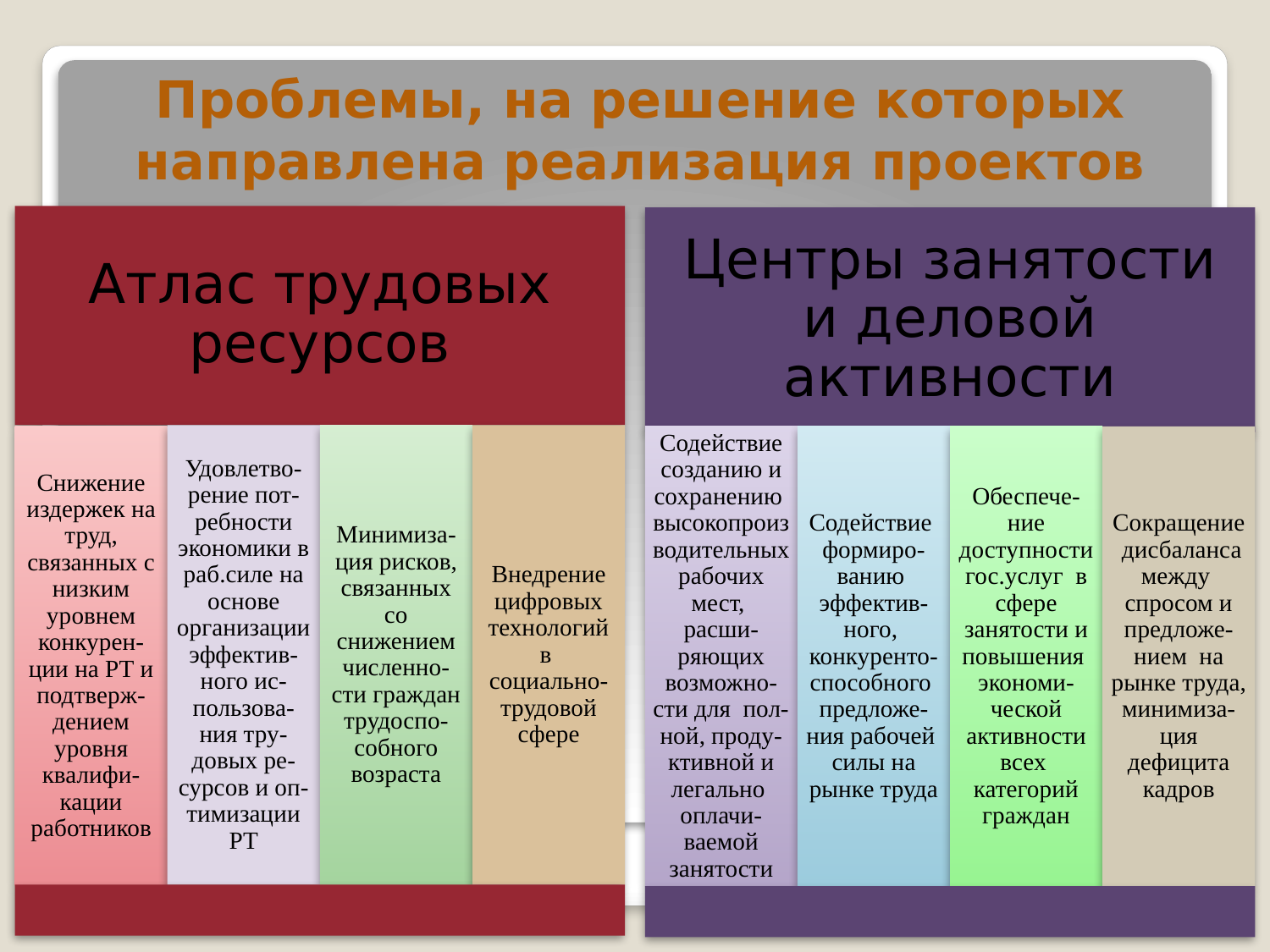

# Проблемы, на решение которых направлена реализация проектов
Атлас трудовых ресурсов
Снижение издержек на труд, связанных с низким уровнем конкурен-ции на РТ и подтверж-дением уровня квалифи-кации работников
Удовлетво-рение пот-ребности экономики в раб.силе на основе организации эффектив-ного ис-пользова-ния тру-довых ре-сурсов и оп-тимизации РТ
Минимиза-ция рисков, связанных со снижением численно-сти граждан трудоспо-собного возраста
Внедрение цифровых технологий в  социально-трудовой сфере
Центры занятости и деловой активности
Содействие созданию и сохранению  высокопроизводительных рабочих мест,  расши-ряющих возможно-сти для  пол-ной, проду-ктивной и легально  оплачи-ваемой занятости
Содействие  формиро-ванию  эффектив-ного,  конкуренто-способного  предложе-ния рабочей  силы на рынке труда
Обеспече-ние доступности гос.услуг  в сфере занятости и повышения  экономи-ческой активности всех  категорий граждан
Сокращение  дисбаланса между  спросом и предложе-нием  на рынке труда, минимиза-ция дефицита кадров